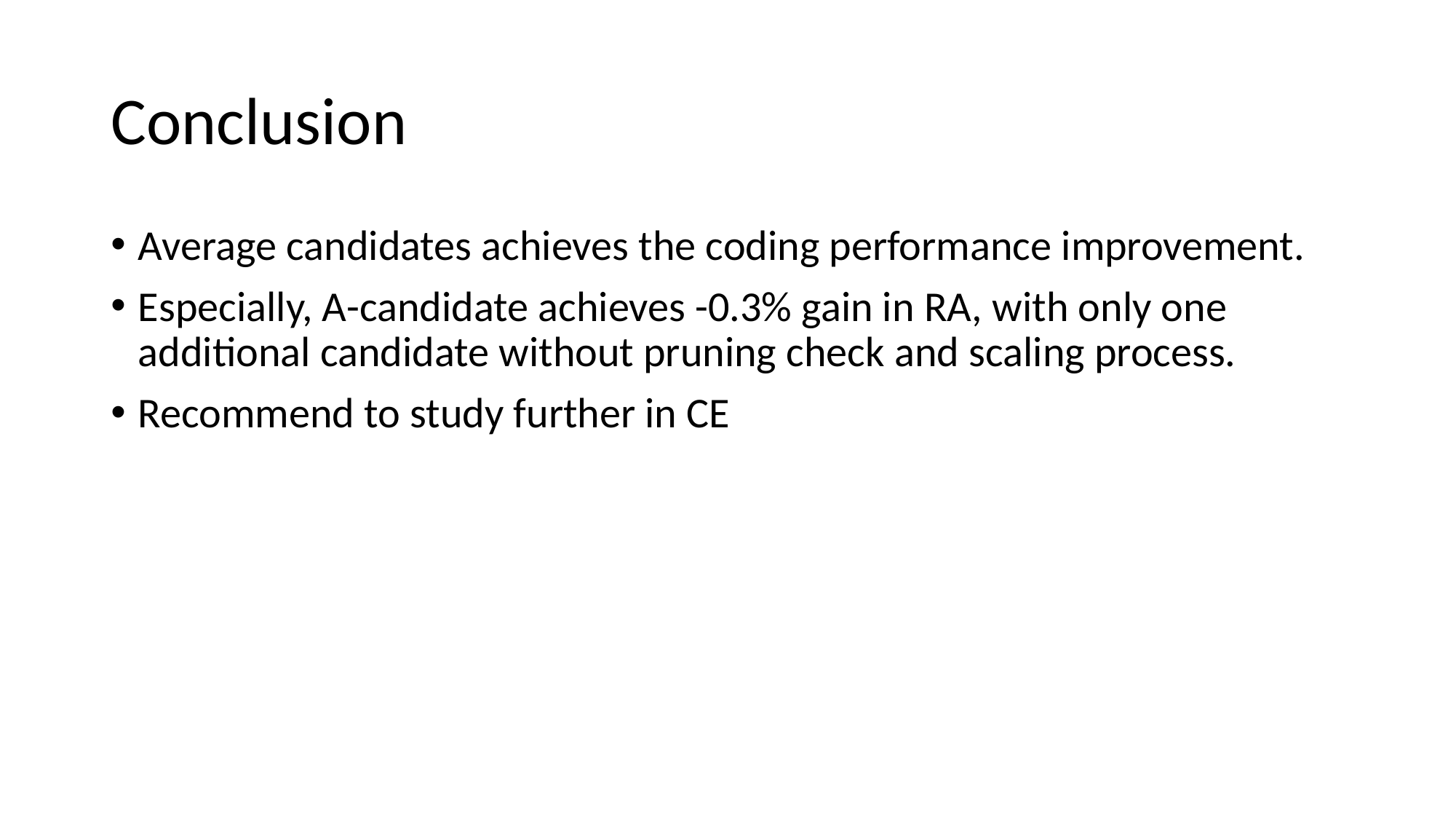

# Conclusion
Average candidates achieves the coding performance improvement.
Especially, A-candidate achieves -0.3% gain in RA, with only one additional candidate without pruning check and scaling process.
Recommend to study further in CE